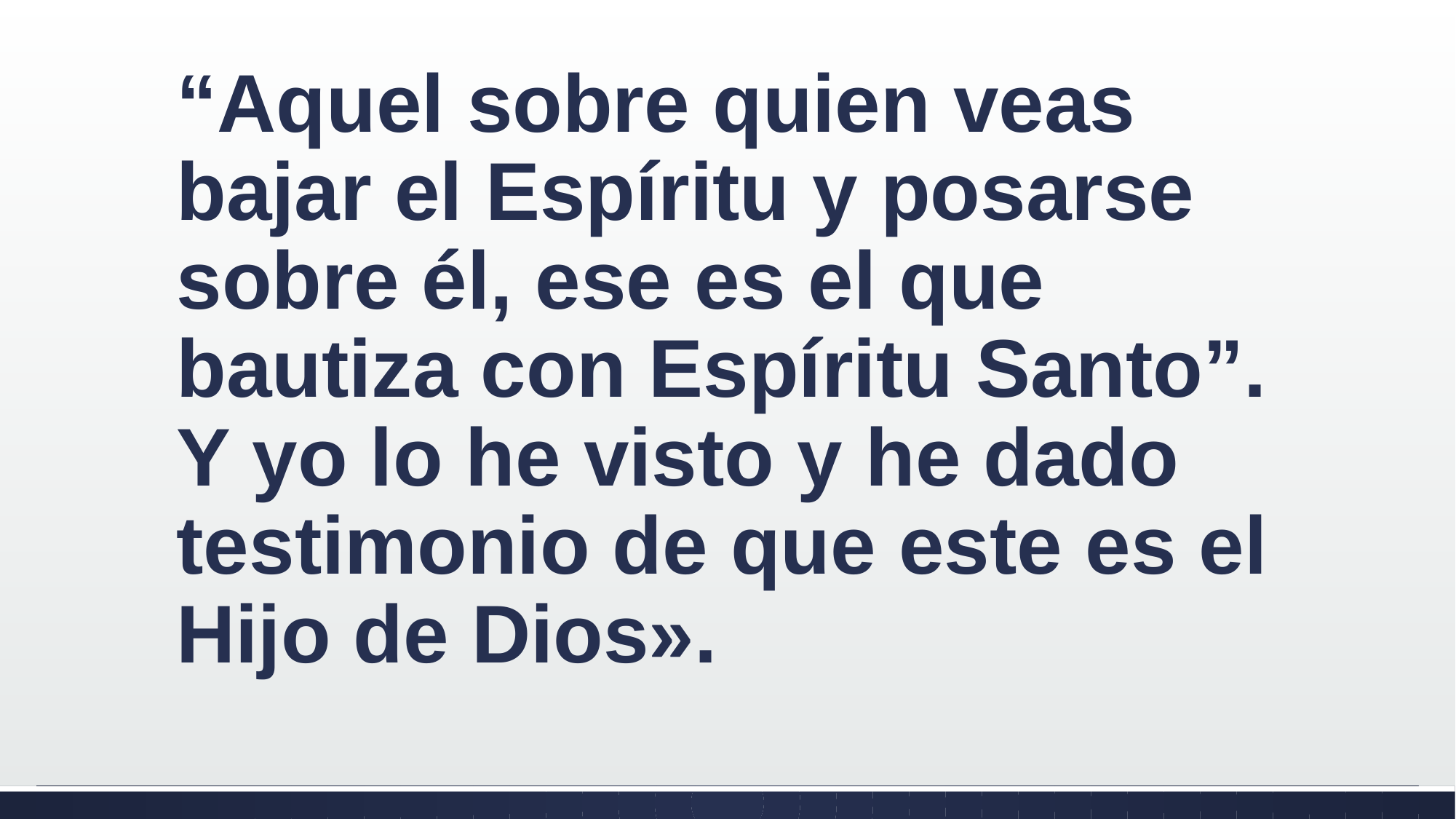

#
“Aquel sobre quien veas bajar el Espíritu y posarse sobre él, ese es el que bautiza con Espíritu Santo”. Y yo lo he visto y he dado testimonio de que este es el Hijo de Dios».